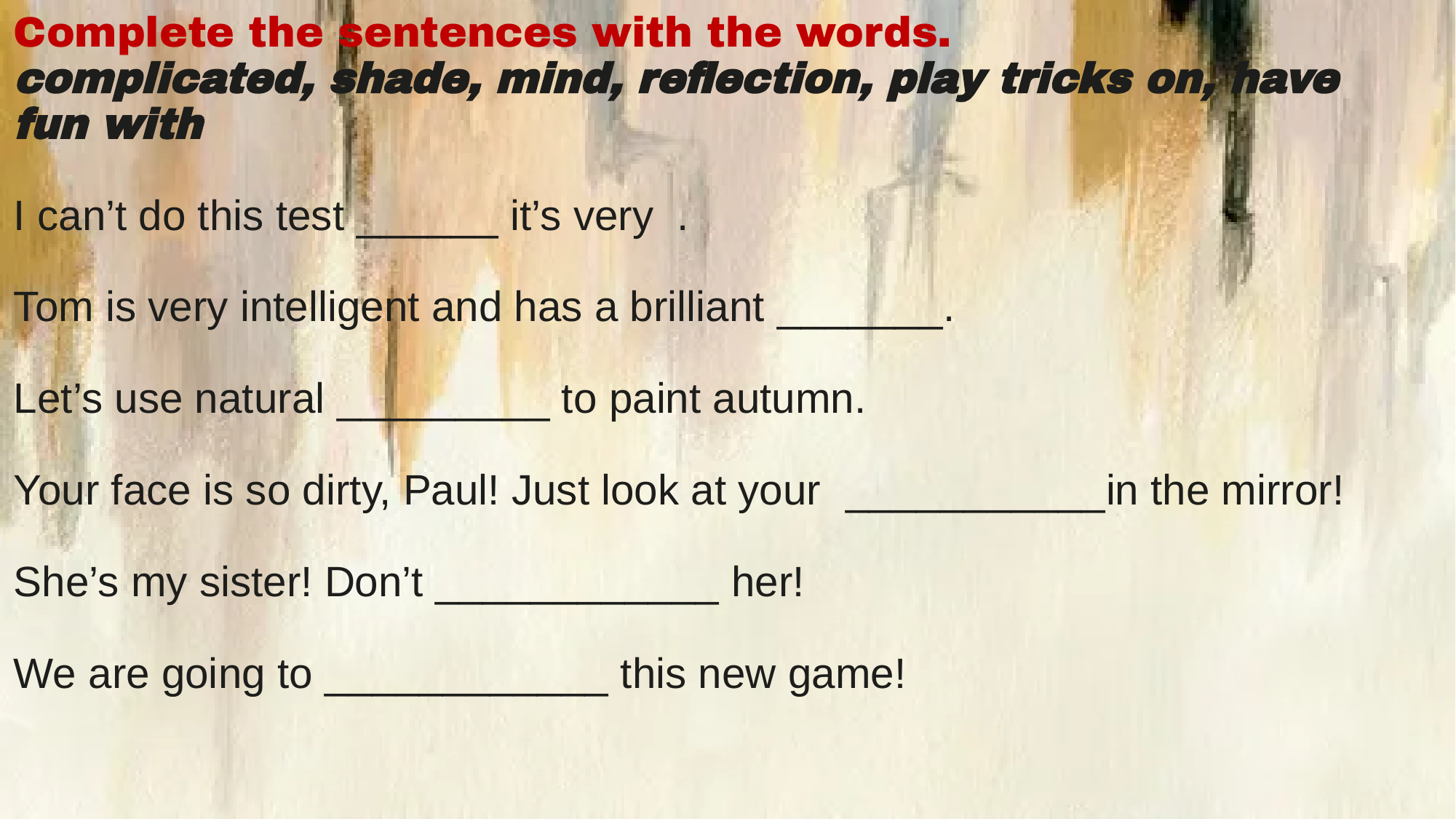

# Complete the sentences with the words. complicated, shade, mind, reflection, play tricks on, have fun with I can’t do this test ______ it’s very  . Tom is very intelligent and has a brilliant _______. Let’s use natural _________ to paint autumn. Your face is so dirty, Paul! Just look at your  ___________in the mirror! She’s my sister! Don’t ____________ her! We are going to ____________ this new game!